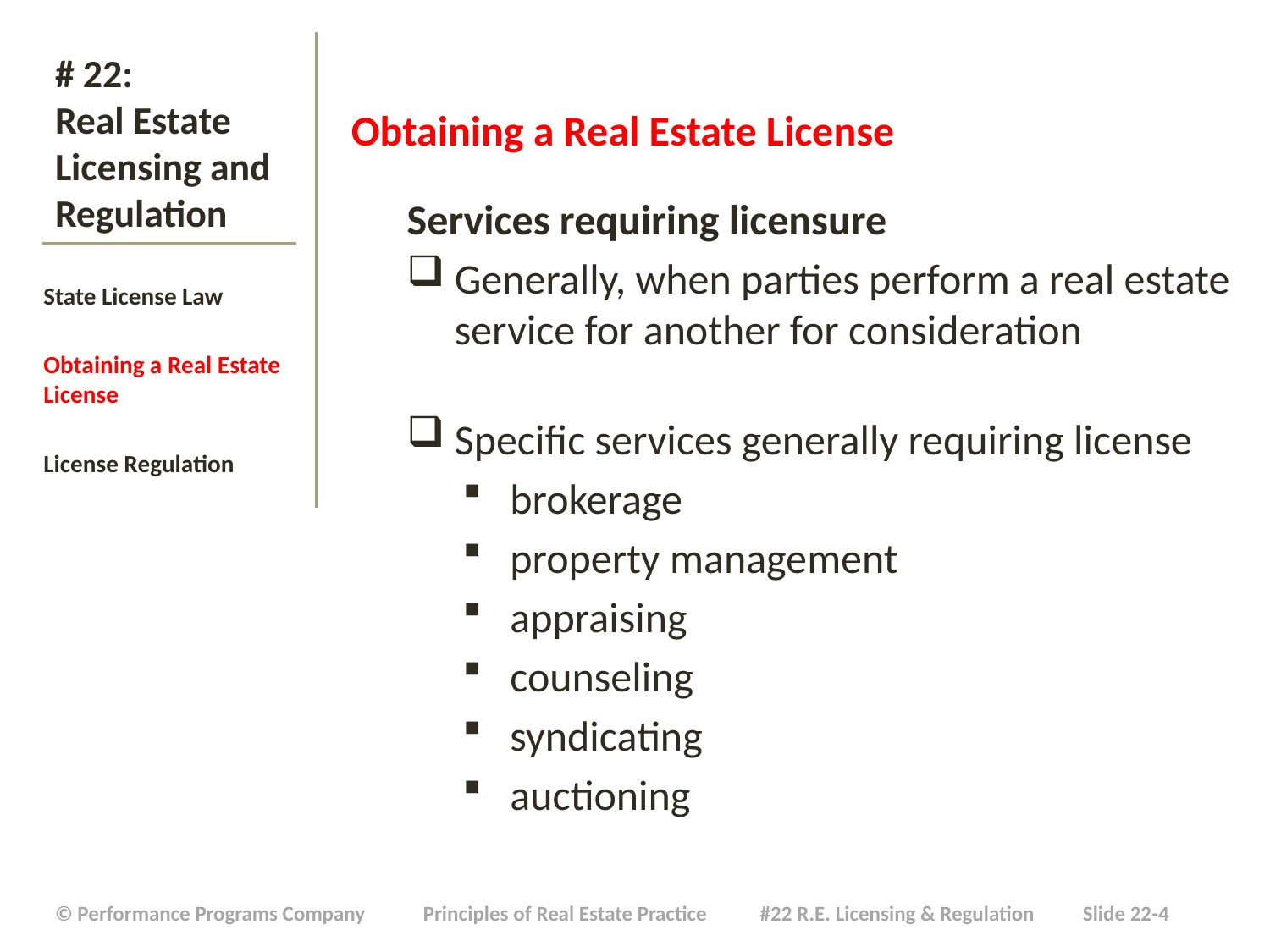

Obtaining a Real Estate License

Services requiring licensure
Generally, when parties perform a real estate service for another for consideration
Specific services generally requiring license
brokerage
property management
appraising
counseling
syndicating
auctioning

# # 22: Real Estate Licensing and Regulation

State License Law

Obtaining a Real Estate License

License Regulation

| © Performance Programs Company Principles of Real Estate Practice #22 R.E. Licensing & Regulation Slide 22-4 |
| --- |